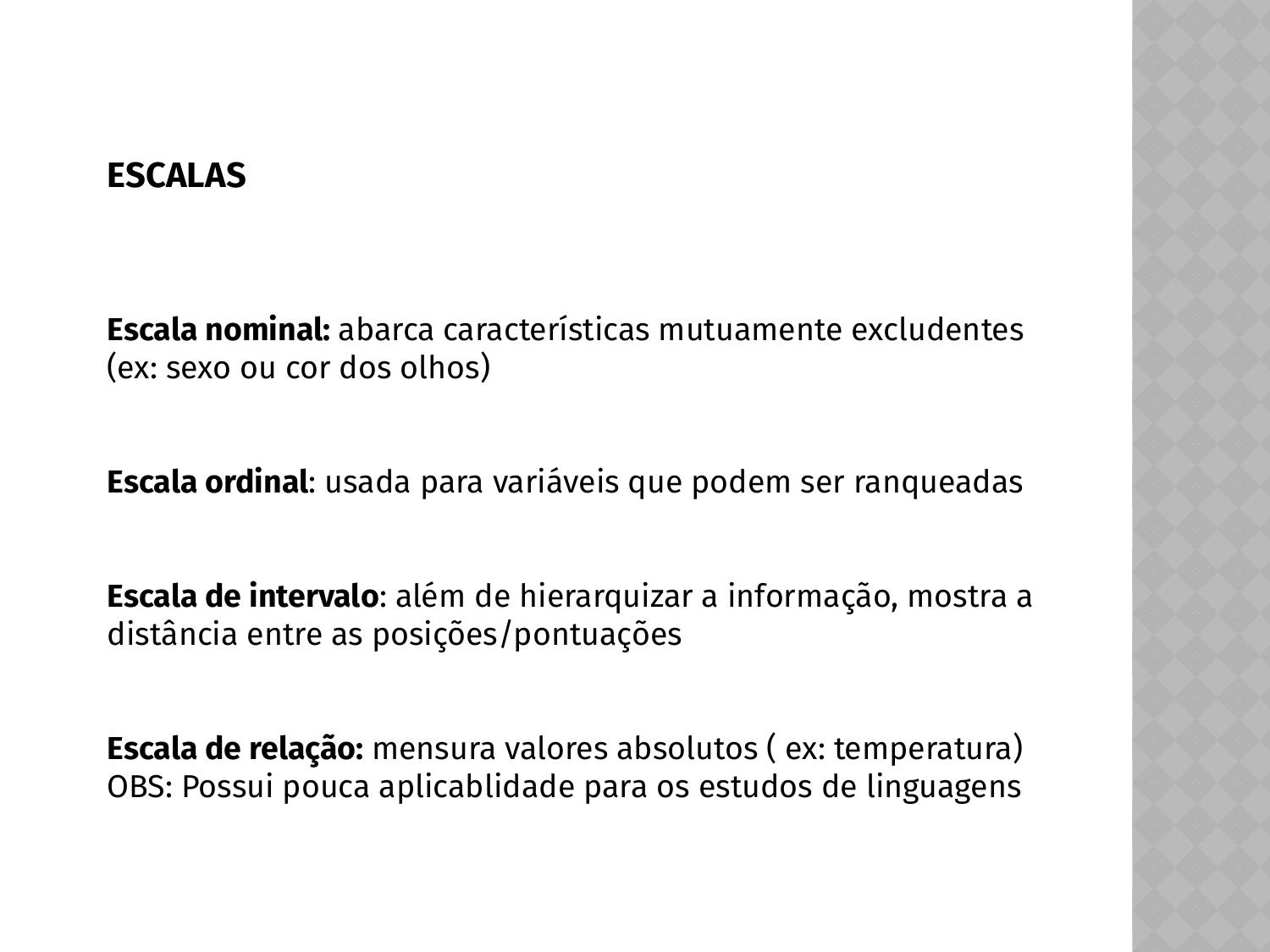

ESCALAS

Escala nominal: abarca características mutuamente excludentes
(ex: sexo ou cor dos olhos)

Escala ordinal: usada para variáveis que podem ser ranqueadas

Escala de intervalo: além de hierarquizar a informação, mostra a distância entre as posições/pontuações

Escala de relação: mensura valores absolutos ( ex: temperatura)
OBS: Possui pouca aplicablidade para os estudos de linguagens